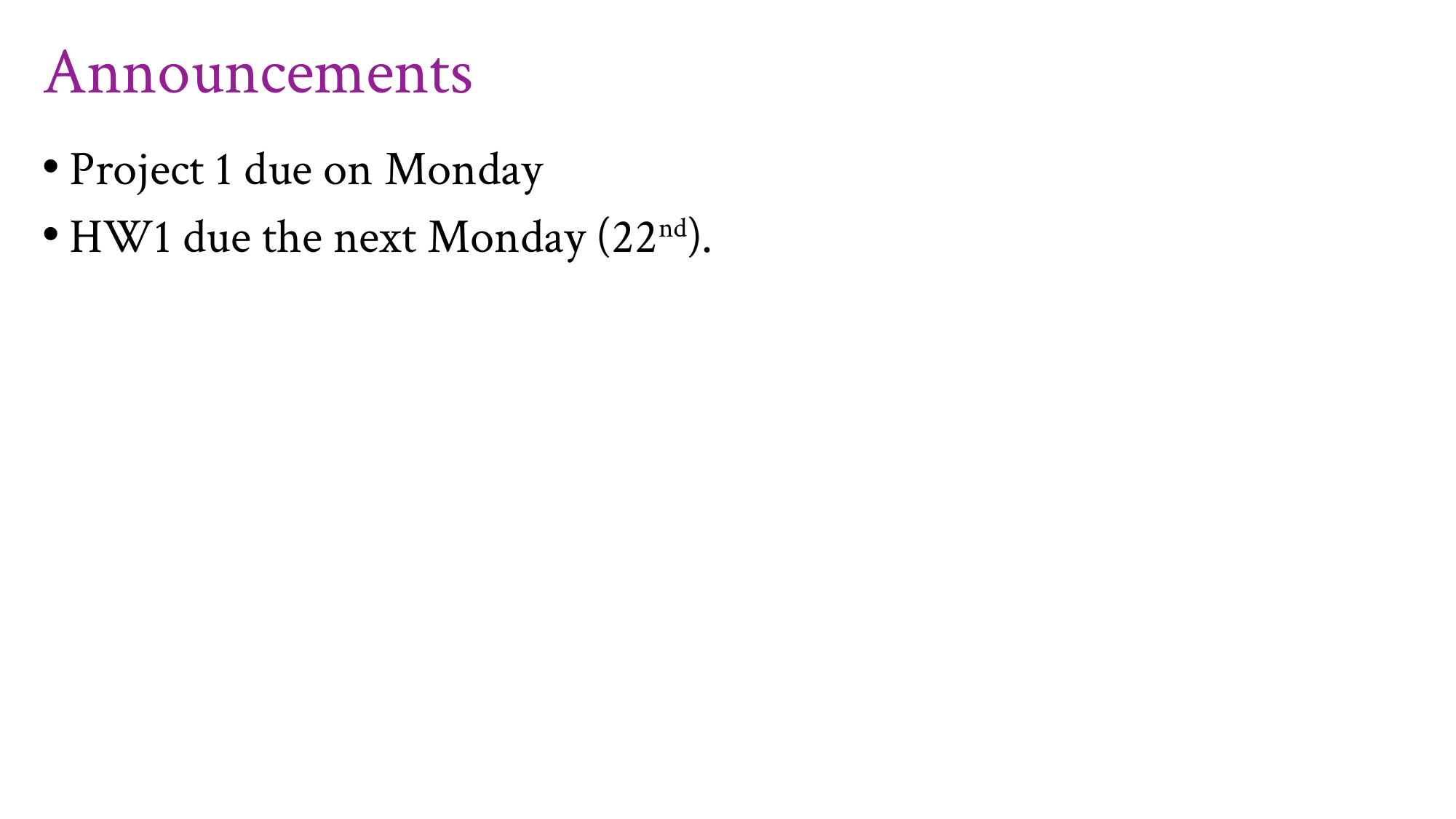

# Announcements
Project 1 due on Monday
HW1 due the next Monday (22nd).